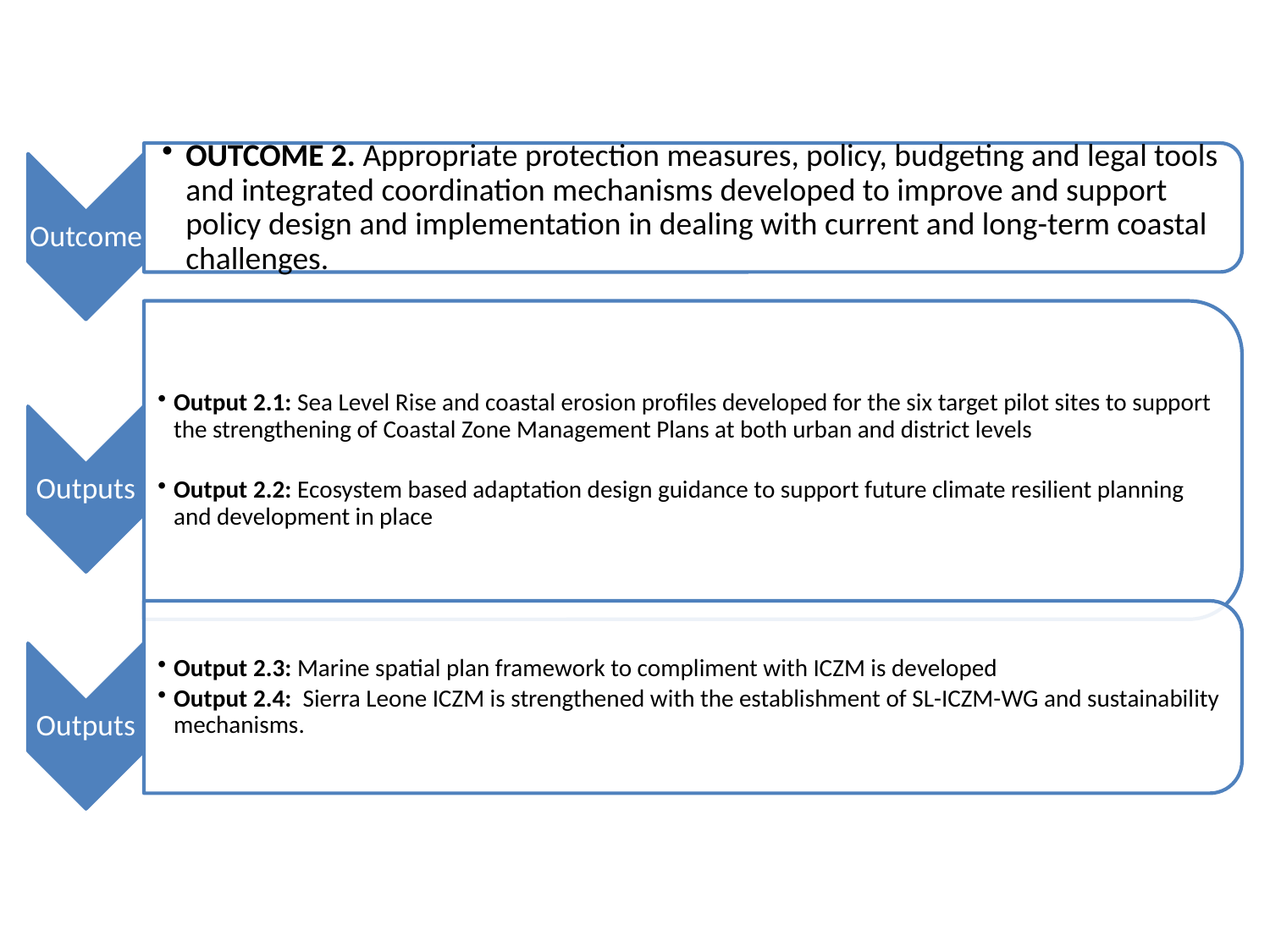

Outcome
OUTCOME 2. Appropriate protection measures, policy, budgeting and legal tools and integrated coordination mechanisms developed to improve and support policy design and implementation in dealing with current and long-term coastal challenges.
Outputs
Output 2.1: Sea Level Rise and coastal erosion profiles developed for the six target pilot sites to support the strengthening of Coastal Zone Management Plans at both urban and district levels

Output 2.2: Ecosystem based adaptation design guidance to support future climate resilient planning and development in place
Outputs
Output 2.3: Marine spatial plan framework to compliment with ICZM is developed
Output 2.4:  Sierra Leone ICZM is strengthened with the establishment of SL-ICZM-WG and sustainability mechanisms.